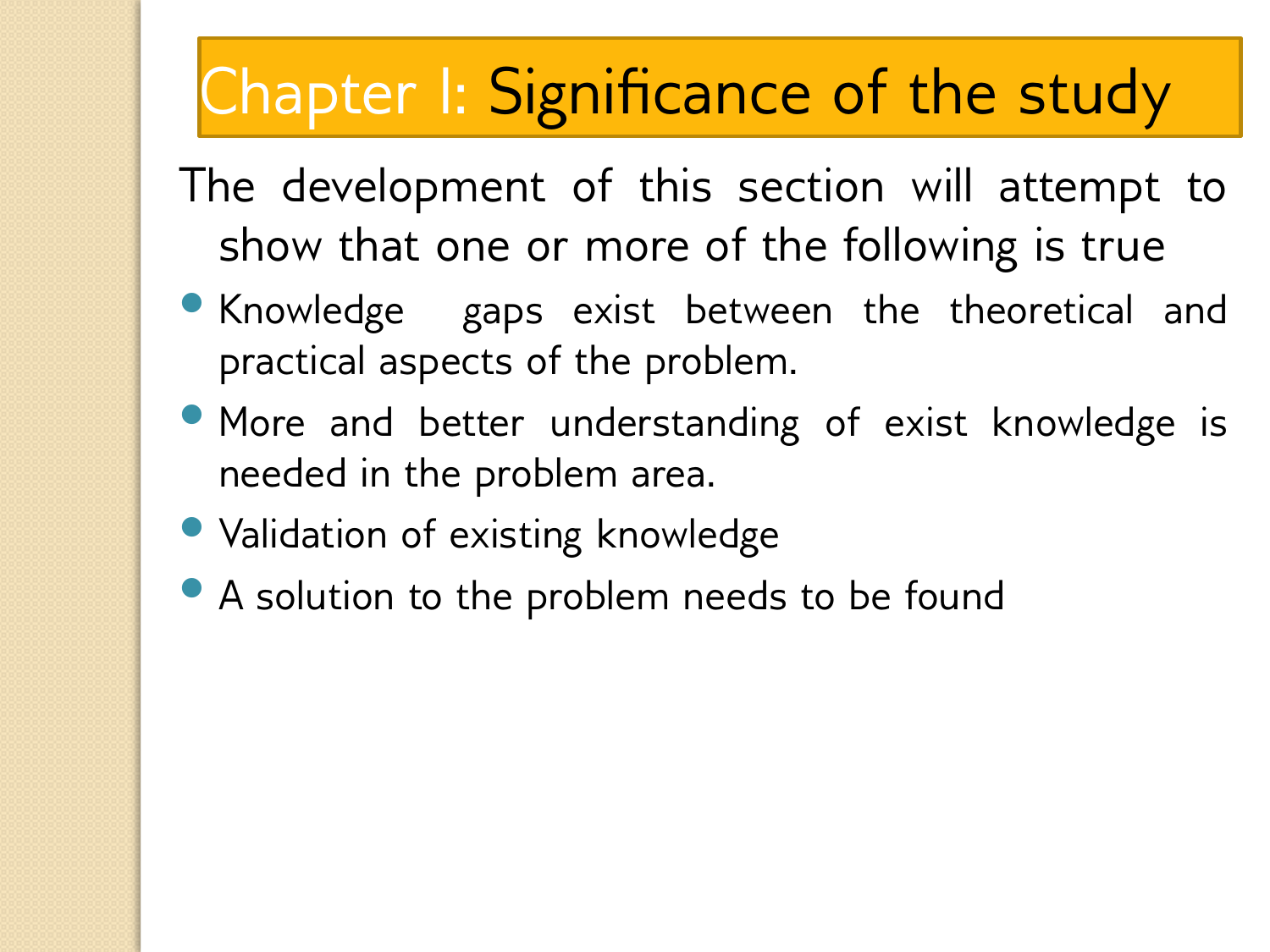

Chapter I: Significance of the study
The development of this section will attempt to show that one or more of the following is true
Knowledge  gaps exist between the theoretical and practical aspects of the problem.
More and better understanding of exist knowledge is needed in the problem area.
Validation of existing knowledge
A solution to the problem needs to be found